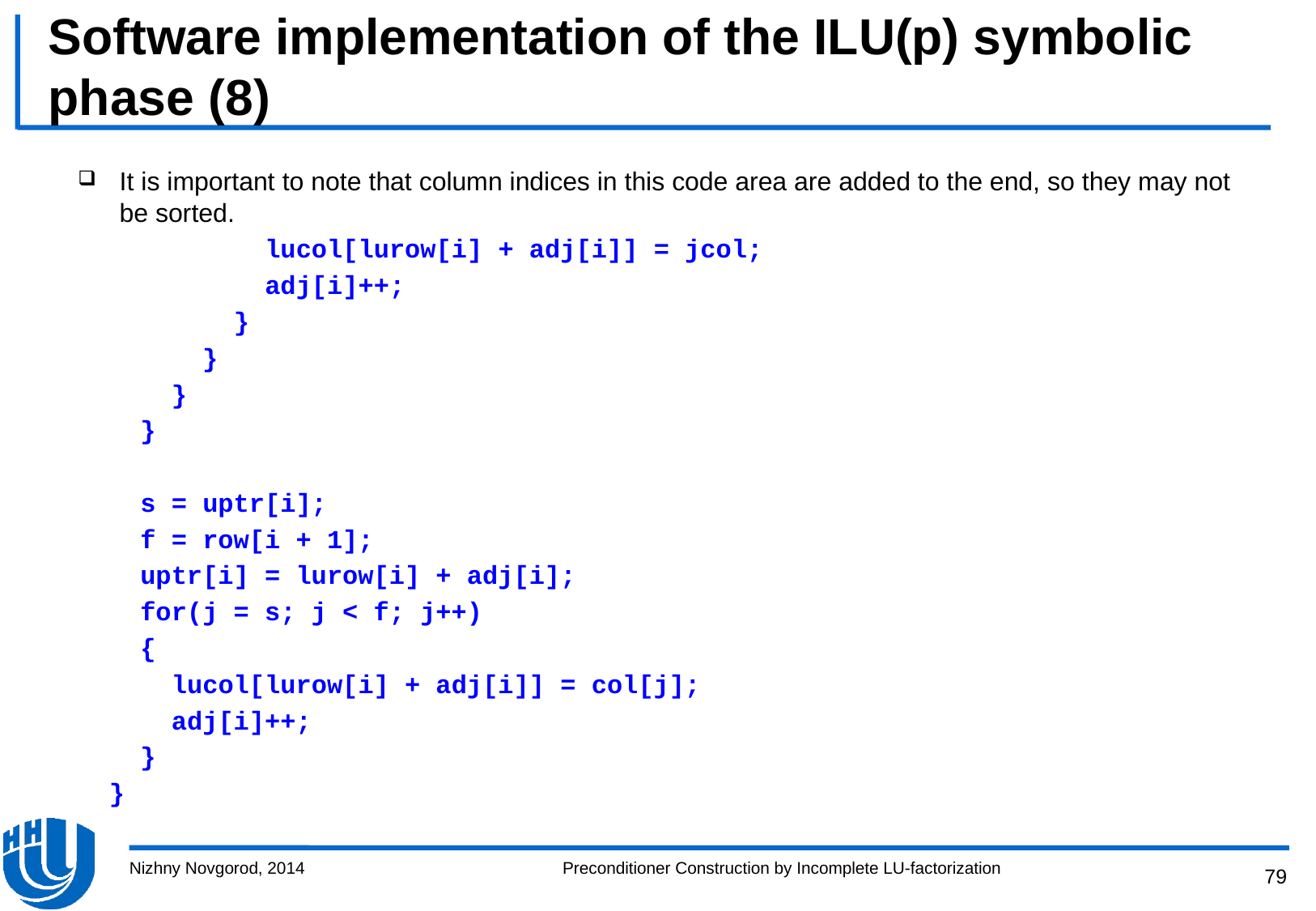

# Software implementation of the ILU(p) symbolic phase (8)
It is important to note that column indices in this code area are added to the end, so they may not be sorted.
            lucol[lurow[i] + adj[i]] = jcol;
            adj[i]++;
          }
        }
      }
    }

    s = uptr[i];
    f = row[i + 1];
    uptr[i] = lurow[i] + adj[i];
    for(j = s; j < f; j++)
    {
      lucol[lurow[i] + adj[i]] = col[j];
      adj[i]++;
    }
  }

Nizhny Novgorod, 2014
Preconditioner Construction by Incomplete LU-factorization